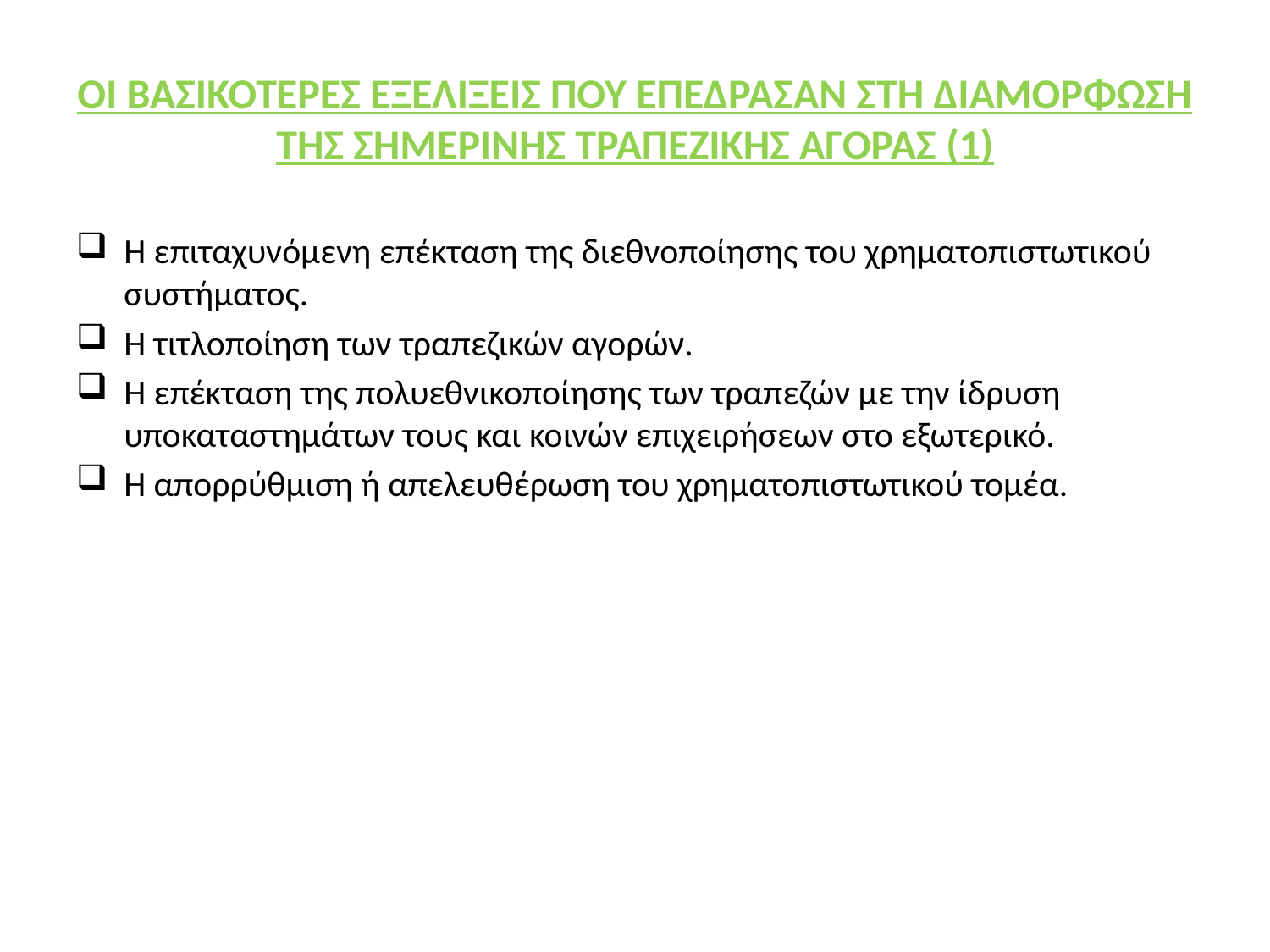

# ΟΙ ΒΑΣΙΚΟΤΕΡΕΣ ΕΞΕΛΙΞΕΙΣ ΠΟΥ ΕΠΕΔΡΑΣΑΝ ΣΤΗ ΔΙΑΜΟΡΦΩΣΗ ΤΗΣ ΣΗΜΕΡΙΝΗΣ ΤΡΑΠΕΖΙΚΗΣ ΑΓΟΡΑΣ (1)
Η επιταχυνόμενη επέκταση της διεθνοποίησης του χρηματοπιστωτικού συστήματος.
Η τιτλοποίηση των τραπεζικών αγορών.
Η επέκταση της πολυεθνικοποίησης των τραπεζών με την ίδρυση υποκαταστημάτων τους και κοινών επιχειρήσεων στο εξωτερικό.
Η απορρύθμιση ή απελευθέρωση του χρηματοπιστωτικού τομέα.